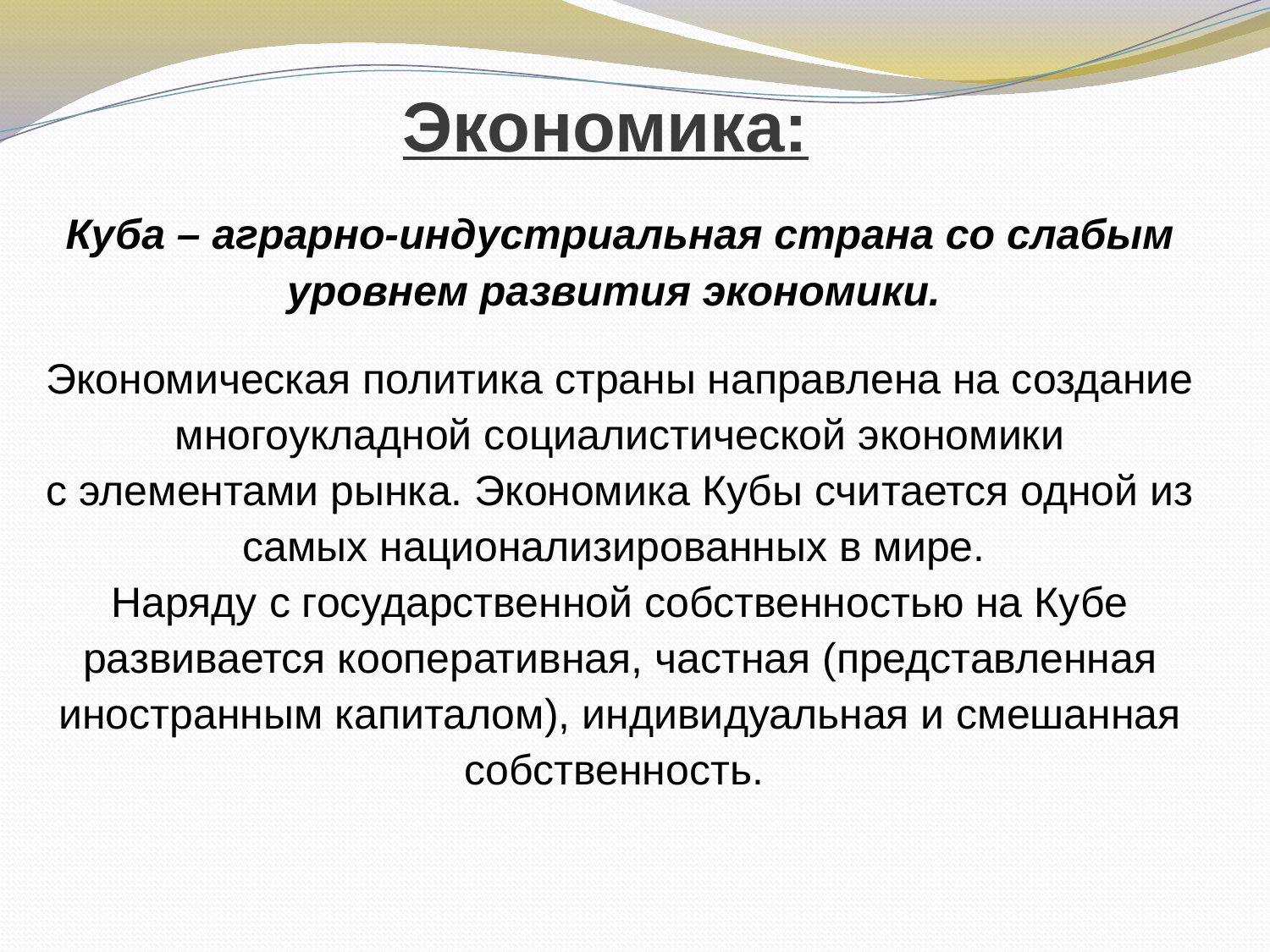

# Экономика:
Куба – аграрно-индустриальная страна со слабым уровнем развития экономики.

Экономическая политика страны направлена на создание многоукладной социалистической экономики с элементами рынка. Экономика Кубы считается одной из самых национализированных в мире.
Наряду с государственной собственностью на Кубе развивается кооперативная, частная (представленная иностранным капиталом), индивидуальная и смешанная собственность.